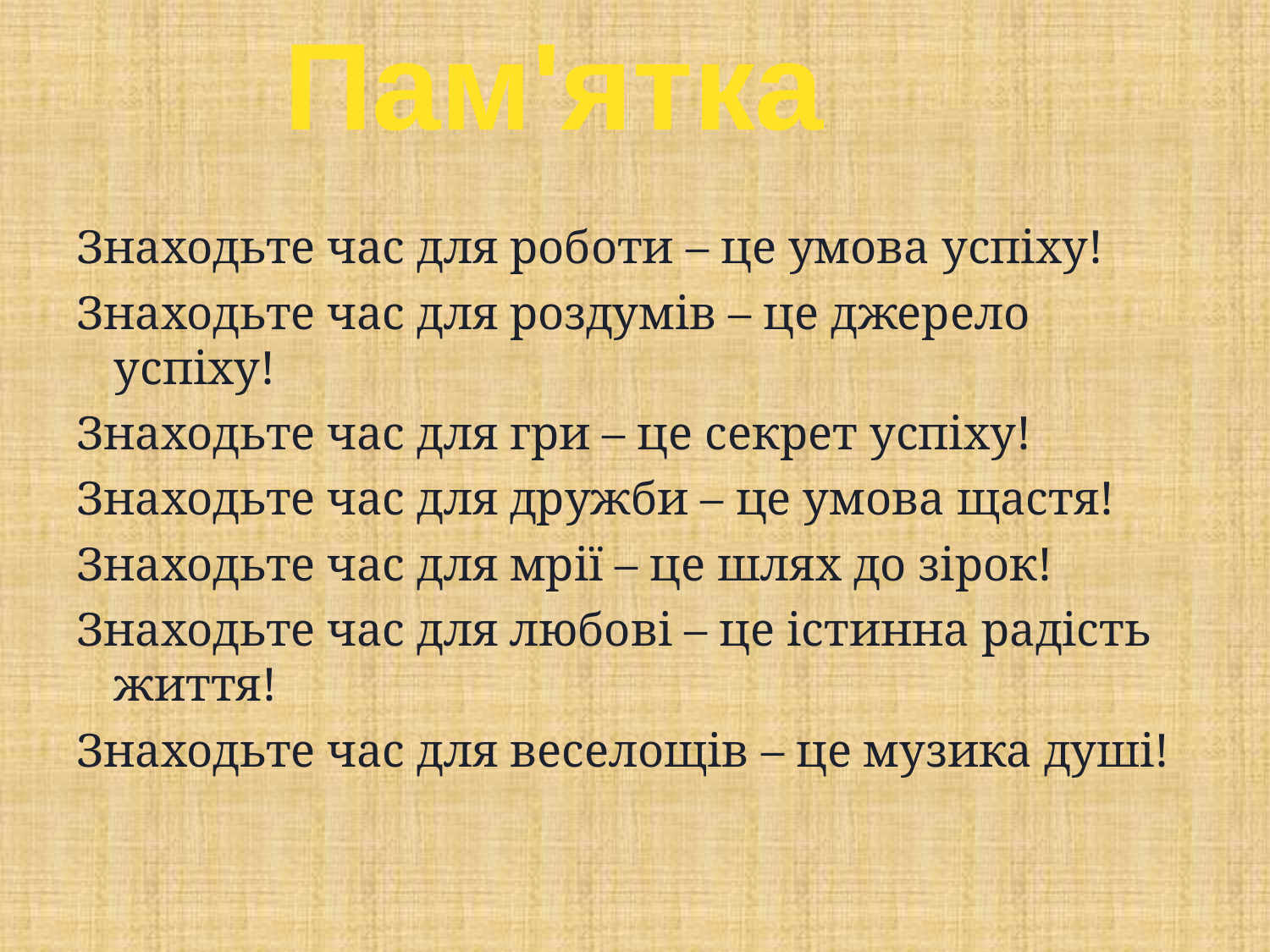

Пам'ятка

#
Знаходьте час для роботи – це умова успіху!
Знаходьте час для роздумів – це джерело успіху!
Знаходьте час для гри – це секрет успіху!
Знаходьте час для дружби – це умова щастя!
Знаходьте час для мрії – це шлях до зірок!
Знаходьте час для любові – це істинна радість життя!
Знаходьте час для веселощів – це музика душі!